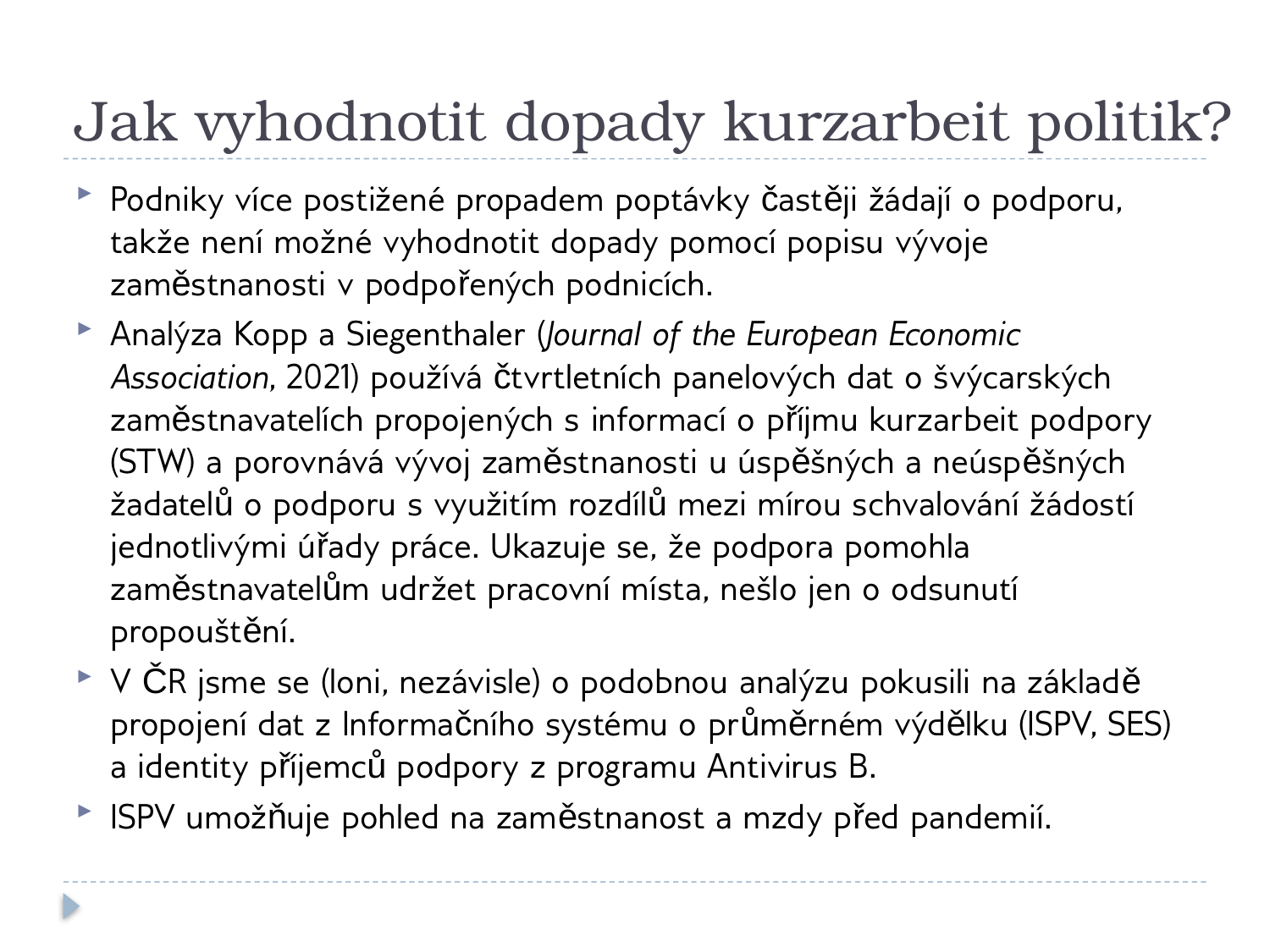

# Jak vyhodnotit dopady kurzarbeit politik?
Podniky více postižené propadem poptávky častěji žádají o podporu, takže není možné vyhodnotit dopady pomocí popisu vývoje zaměstnanosti v podpořených podnicích.
Analýza Kopp a Siegenthaler (Journal of the European Economic Association, 2021) používá čtvrtletních panelových dat o švýcarských zaměstnavatelích propojených s informací o příjmu kurzarbeit podpory (STW) a porovnává vývoj zaměstnanosti u úspěšných a neúspěšných žadatelů o podporu s využitím rozdílů mezi mírou schvalování žádostí jednotlivými úřady práce. Ukazuje se, že podpora pomohla zaměstnavatelům udržet pracovní místa, nešlo jen o odsunutí propouštění.
V ČR jsme se (loni, nezávisle) o podobnou analýzu pokusili na základě propojení dat z Informačního systému o průměrném výdělku (ISPV, SES) a identity příjemců podpory z programu Antivirus B.
ISPV umožňuje pohled na zaměstnanost a mzdy před pandemií.